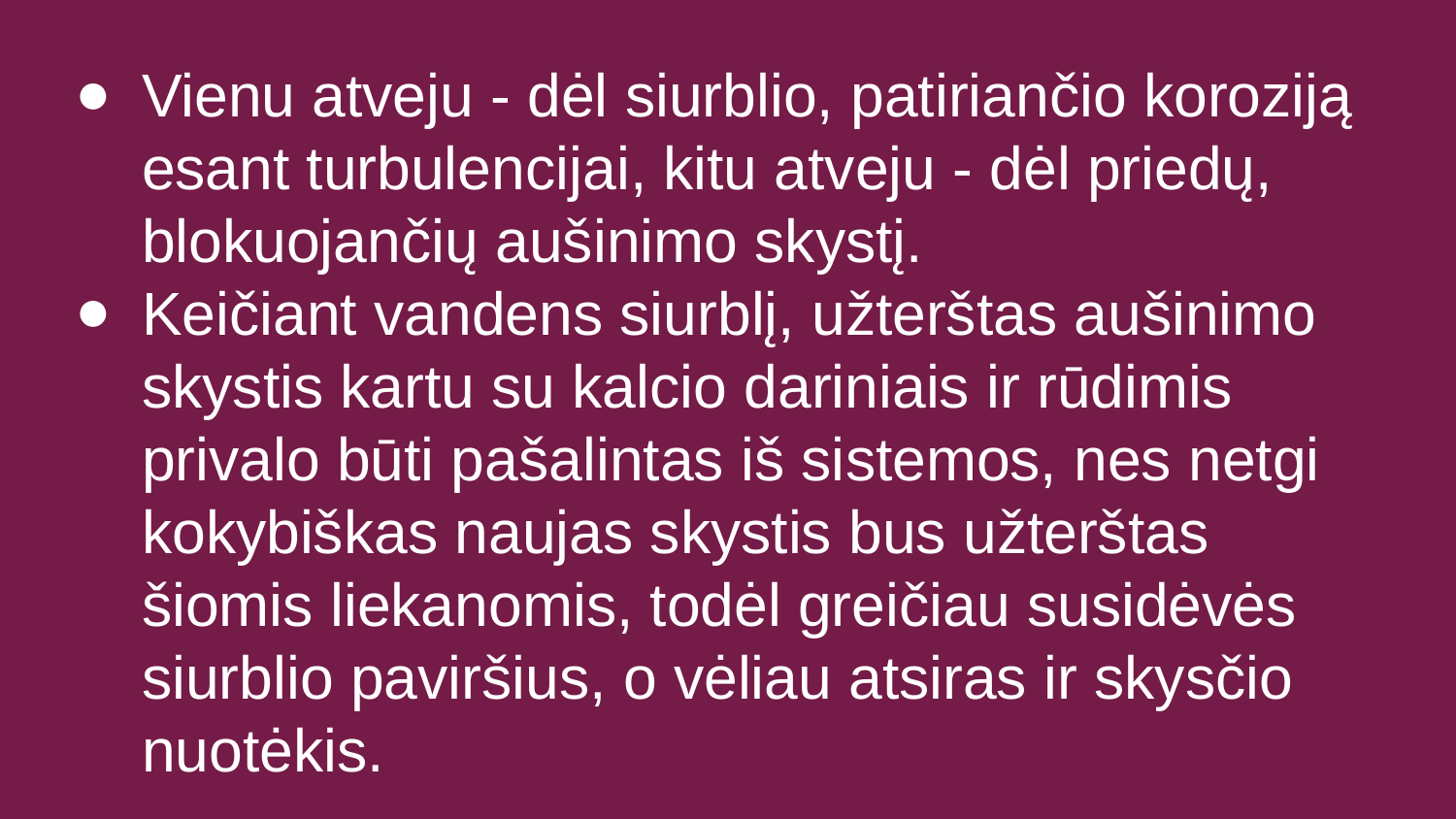

Vienu atveju - dėl siurblio, patiriančio koroziją esant turbulencijai, kitu atveju - dėl priedų, blokuojančių aušinimo skystį.
Keičiant vandens siurblį, užterštas aušinimo skystis kartu su kalcio dariniais ir rūdimis privalo būti pašalintas iš sistemos, nes netgi kokybiškas naujas skystis bus užterštas šiomis liekanomis, todėl greičiau susidėvės siurblio paviršius, o vėliau atsiras ir skysčio nuotėkis.